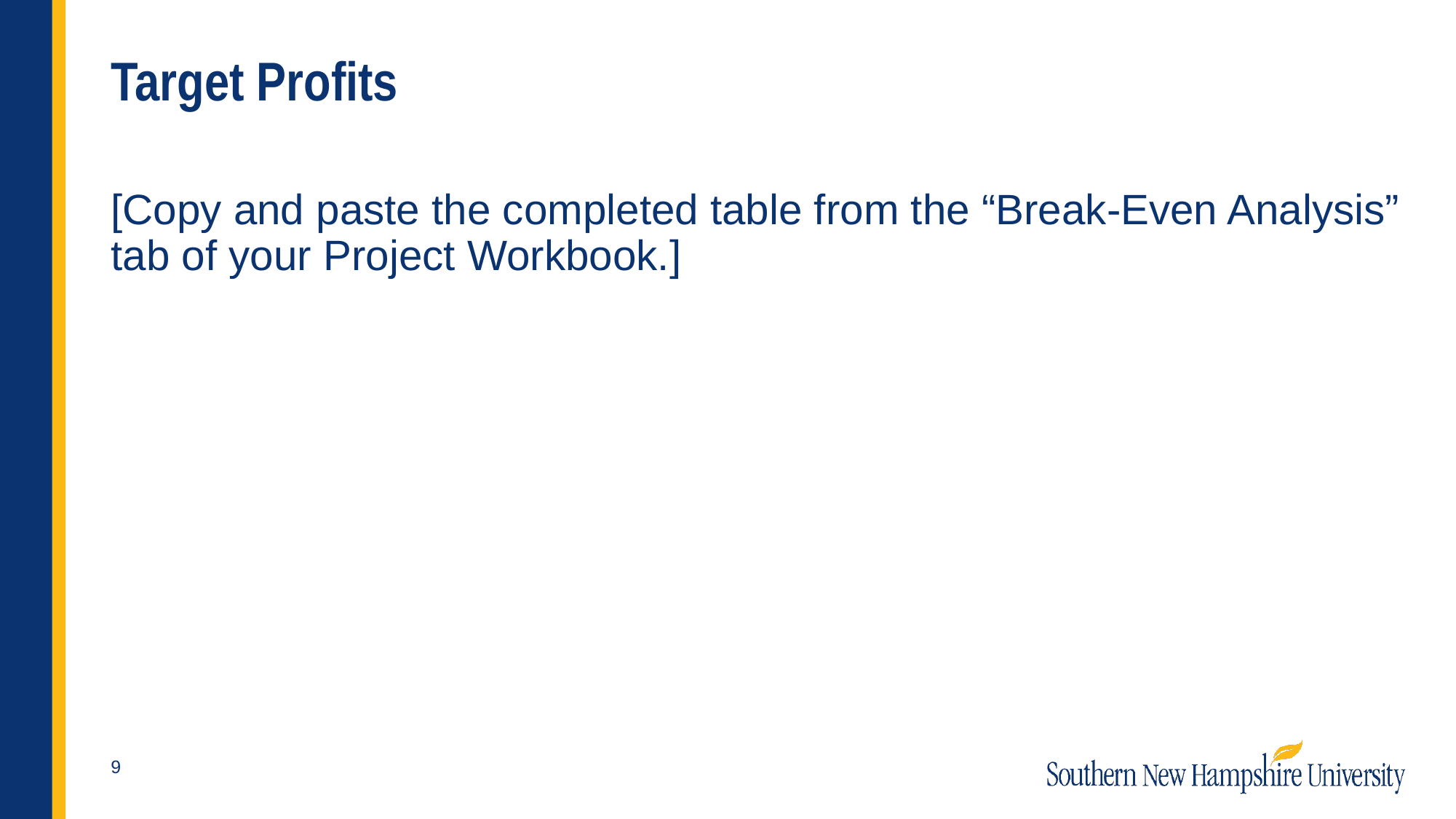

# Target Profits
[Copy and paste the completed table from the “Break-Even Analysis” tab of your Project Workbook.]
9